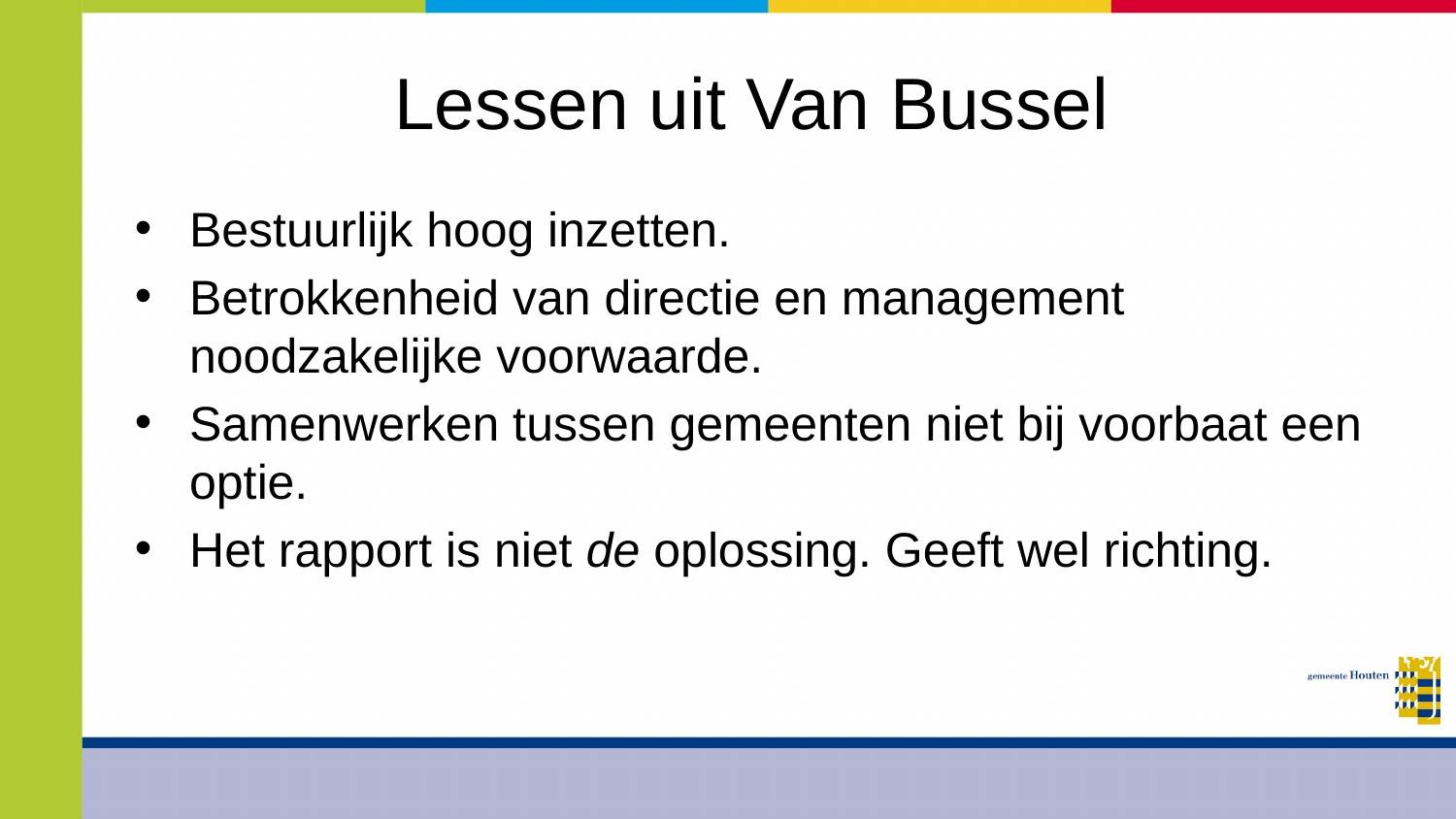

# Lessen uit Van Bussel
Bestuurlijk hoog inzetten.
Betrokkenheid van directie en management noodzakelijke voorwaarde.
Samenwerken tussen gemeenten niet bij voorbaat een optie.
Het rapport is niet de oplossing. Geeft wel richting.